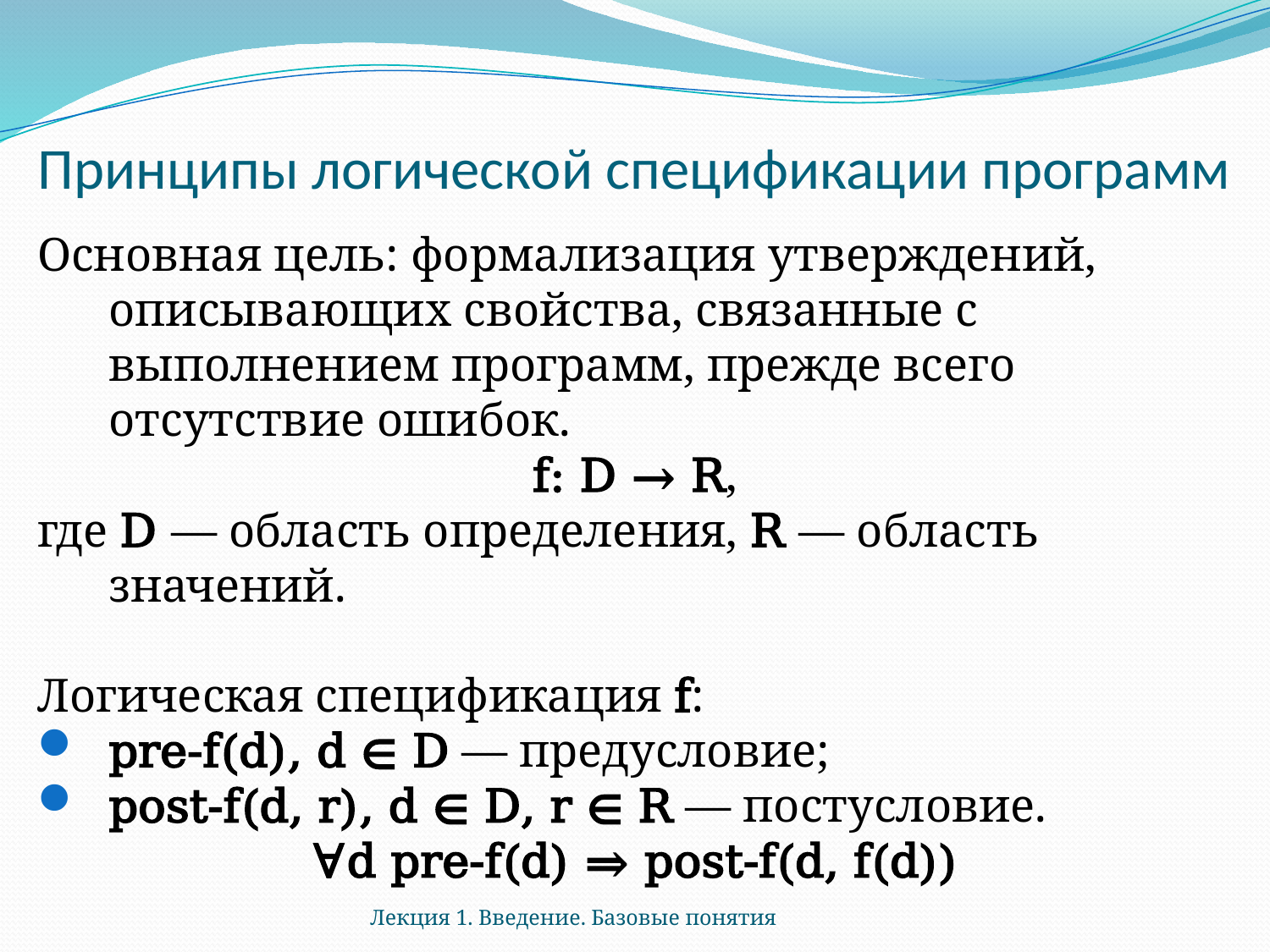

# Принципы логической спецификации программ
Основная цель: формализация утверждений, описывающих свойства, связанные с выполнением программ, прежде всего отсутствие ошибок.
f: D → R,
где D — область определения, R — область значений.

Логическая спецификация f:
pre-f(d), d ∈ D — предусловие;
post-f(d, r), d ∈ D, r ∈ R — постусловие.
∀d pre-f(d) ⇒ post-f(d, f(d))
Лекция 1. Введение. Базовые понятия